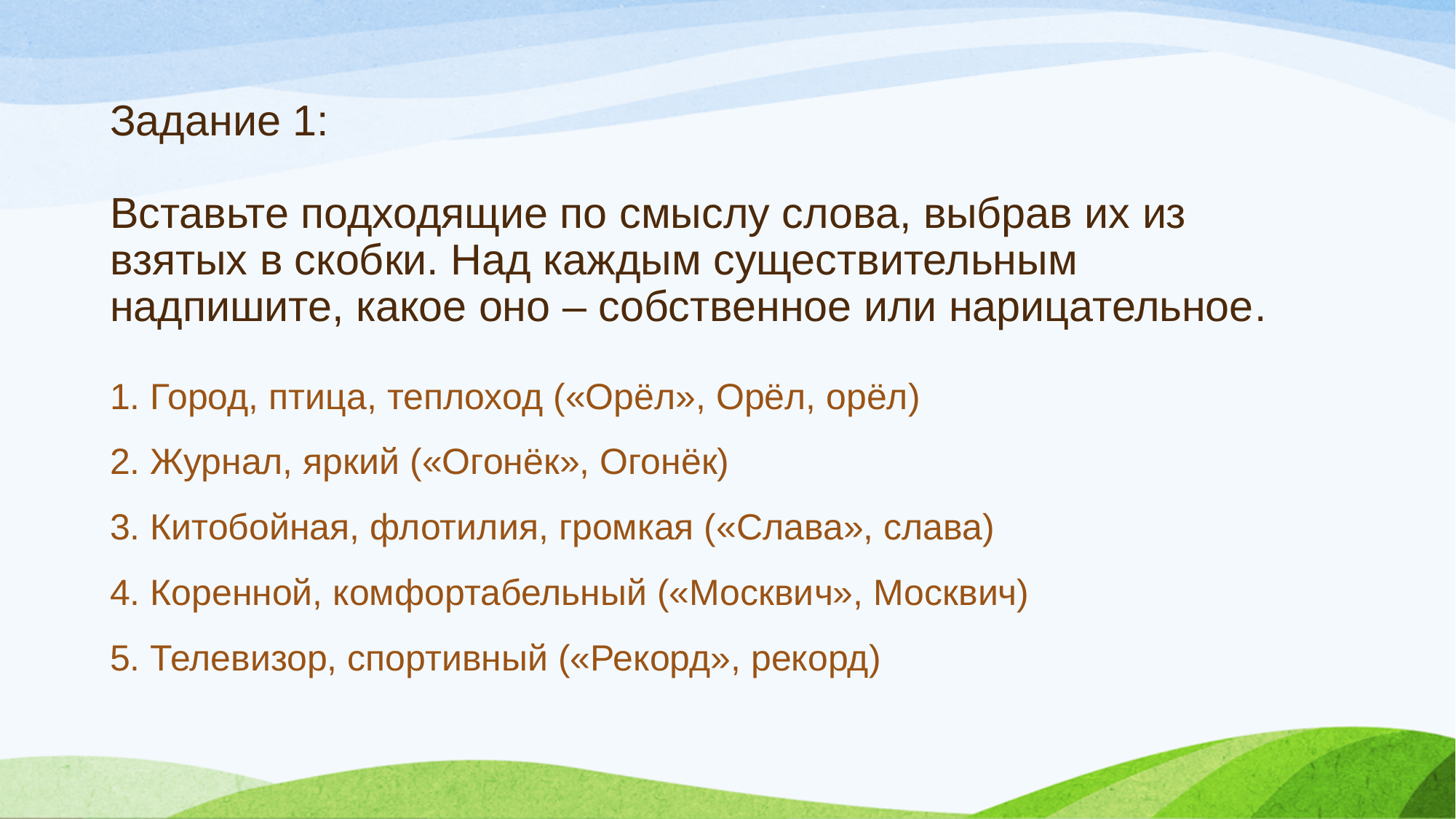

# Задание 1: Вставьте подходящие по смыслу слова, выбрав их из взятых в скобки. Над каждым существительным надпишите, какое оно – собственное или нарицательное.
1. Город, птица, теплоход («Орёл», Орёл, орёл)
2. Журнал, яркий («Огонёк», Огонёк)
3. Китобойная, флотилия, громкая («Слава», слава)
4. Коренной, комфортабельный («Москвич», Москвич)
5. Телевизор, спортивный («Рекорд», рекорд)